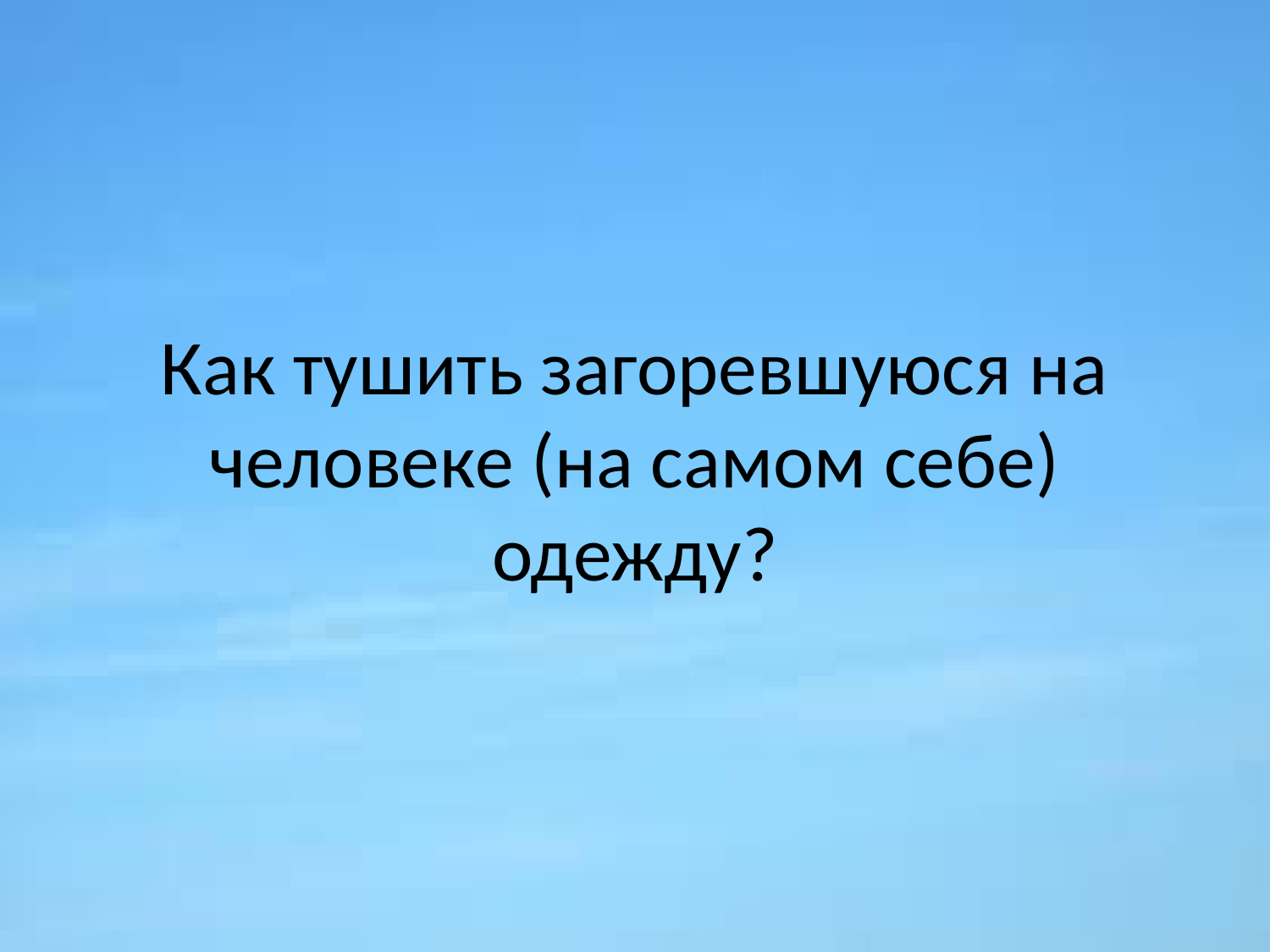

# Как тушить загоревшуюся на человеке (на самом себе) одежду?